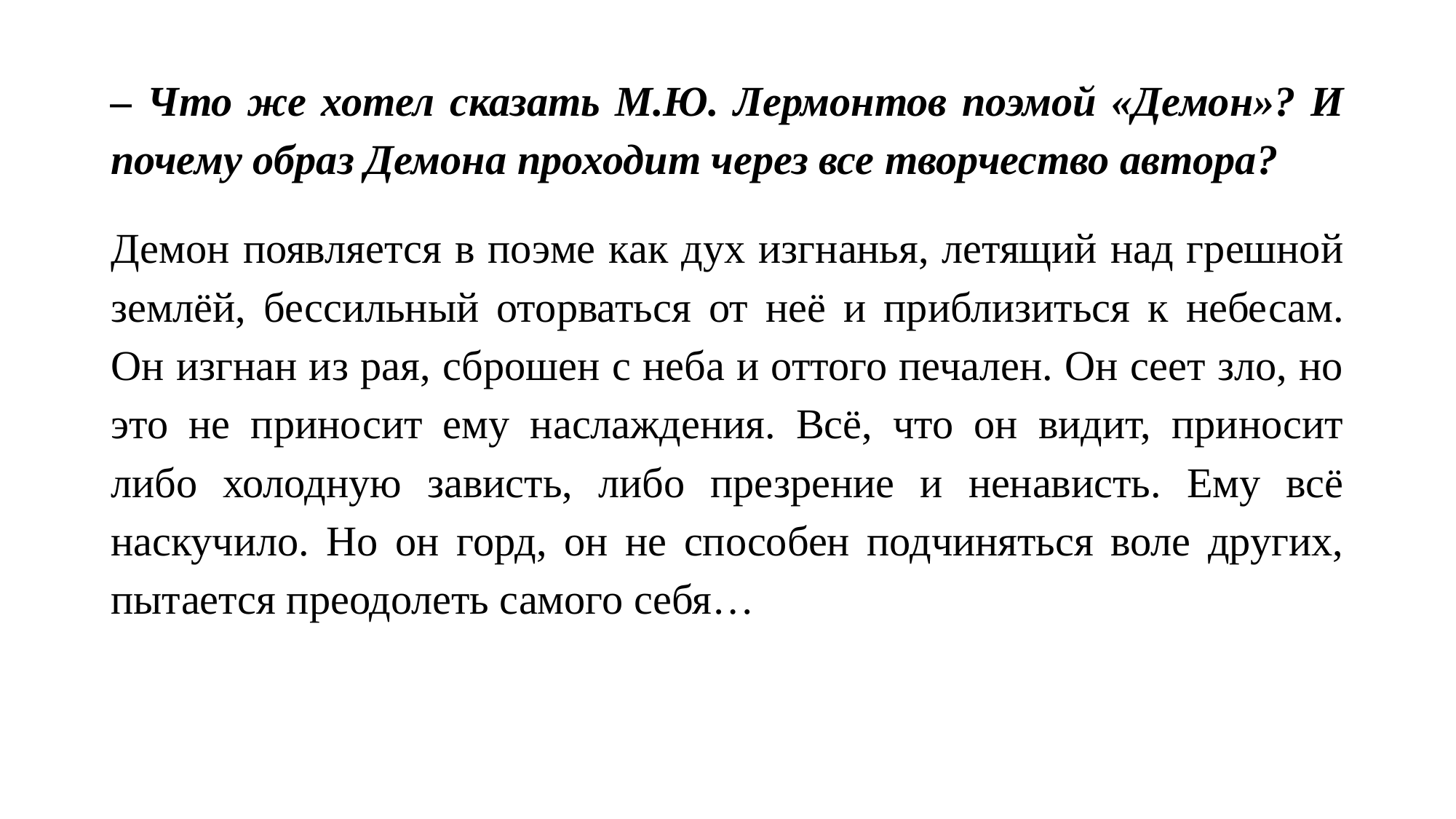

#
– Что же хотел сказать М.Ю. Лермонтов поэмой «Демон»? И почему образ Демона проходит через все творчество автора?
Демон появляется в поэме как дух изгнанья, летящий над грешной землёй, бессильный оторваться от неё и приблизиться к небесам. Он изгнан из рая, сброшен с неба и оттого печален. Он сеет зло, но это не приносит ему наслаждения. Всё, что он видит, приносит либо холодную зависть, либо презрение и ненависть. Ему всё наскучило. Но он горд, он не способен подчиняться воле других, пытается преодолеть самого себя…